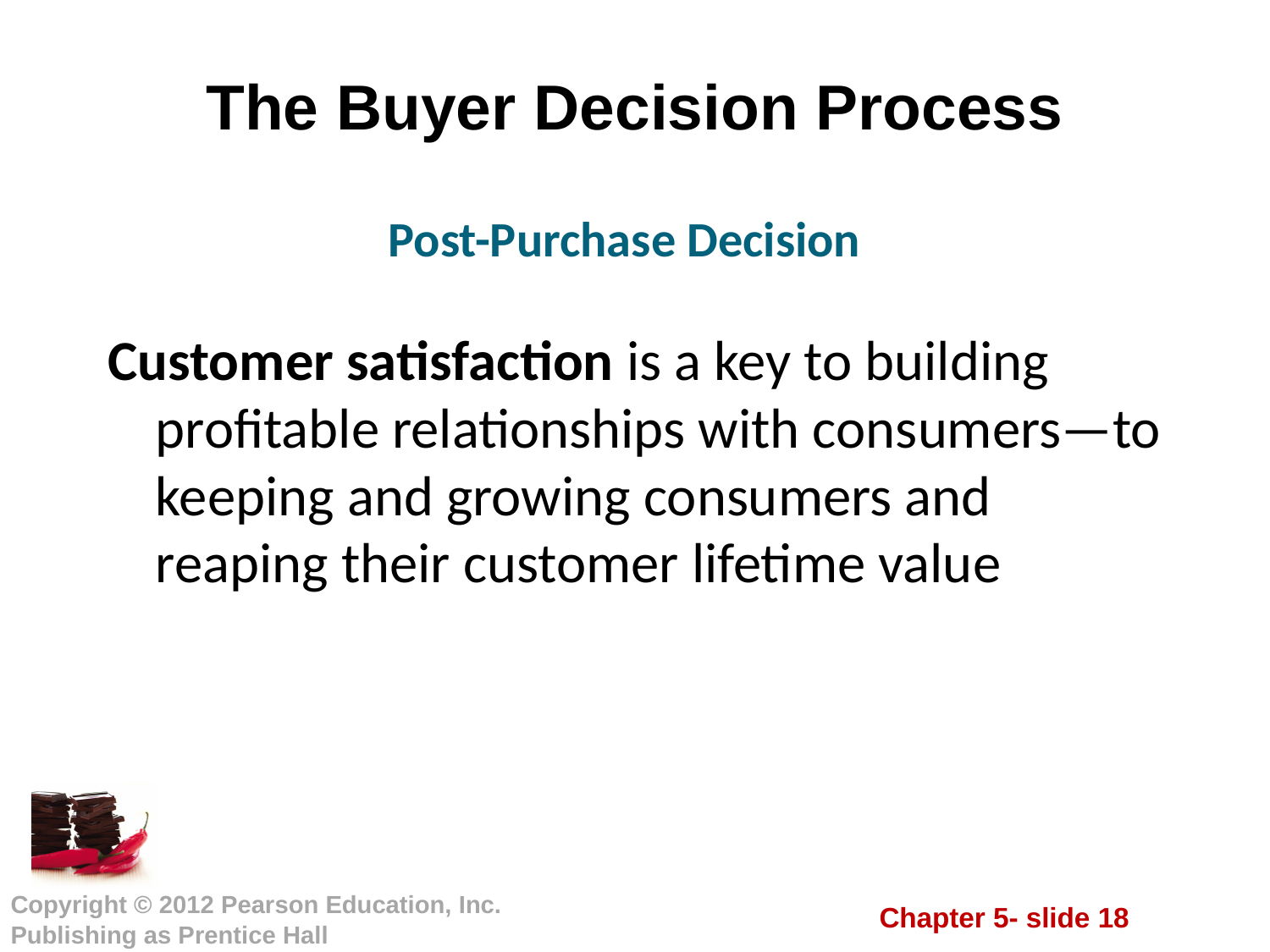

# The Buyer Decision Process
Post-Purchase Decision

Customer satisfaction is a key to building profitable relationships with consumers—to keeping and growing consumers and reaping their customer lifetime value